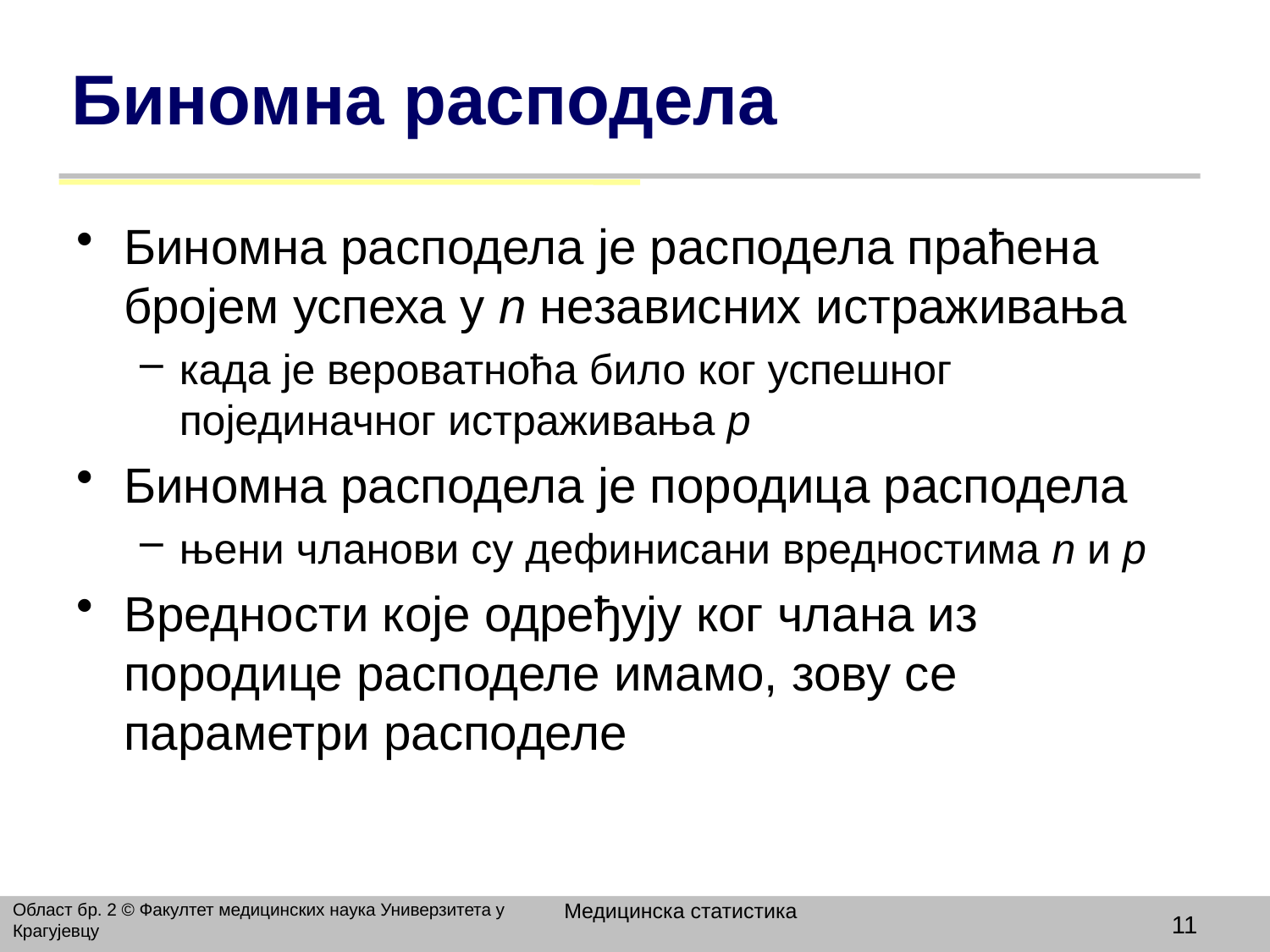

# Биномна расподела
Биномна расподела је расподела праћена бројем успеха у n независних истраживања
када је вероватноћа било ког успешног појединачног истраживања p
Биномна расподела је породица расподела
њени чланови су дефинисани вредностима n и p
Вредности које одређују ког члана из породице расподеле имамо, зову се параметри расподеле
Медицинска статистика
Област бр. 2 © Факултет медицинских наука Универзитета у Крагујевцу
11